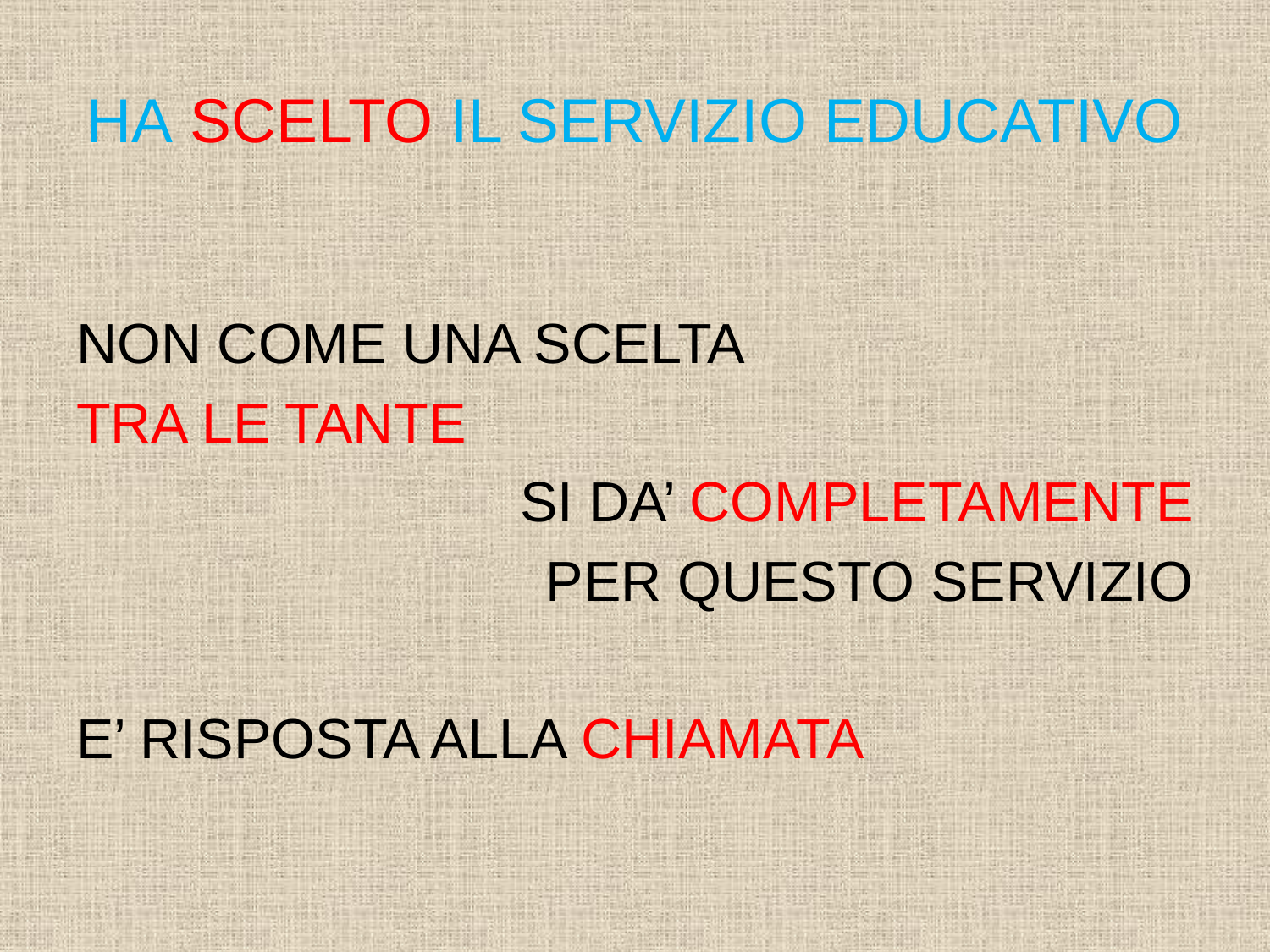

# HA SCELTO IL SERVIZIO EDUCATIVO

NON COME UNA SCELTA
TRA LE TANTE
SI DA’ COMPLETAMENTE
PER QUESTO SERVIZIO

E’ RISPOSTA ALLA CHIAMATA